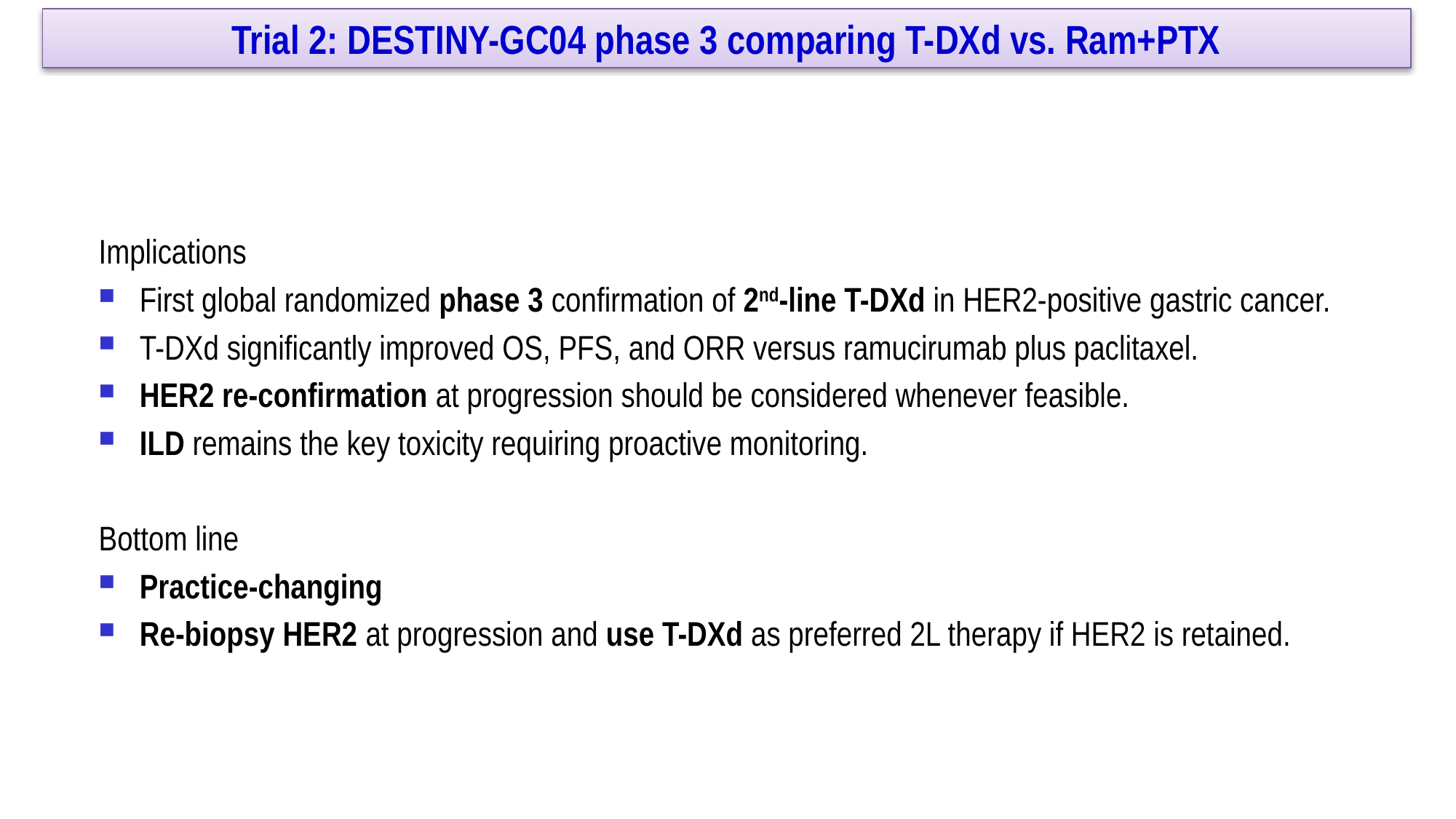

Trial 2: DESTINY-GC04 phase 3 comparing T-DXd vs. Ram+PTX
Implications
First global randomized phase 3 confirmation of 2nd-line T-DXd in HER2-positive gastric cancer.
T-DXd significantly improved OS, PFS, and ORR versus ramucirumab plus paclitaxel.
HER2 re-confirmation at progression should be considered whenever feasible.
ILD remains the key toxicity requiring proactive monitoring.

Bottom line
Practice-changing
Re-biopsy HER2 at progression and use T-DXd as preferred 2L therapy if HER2 is retained.